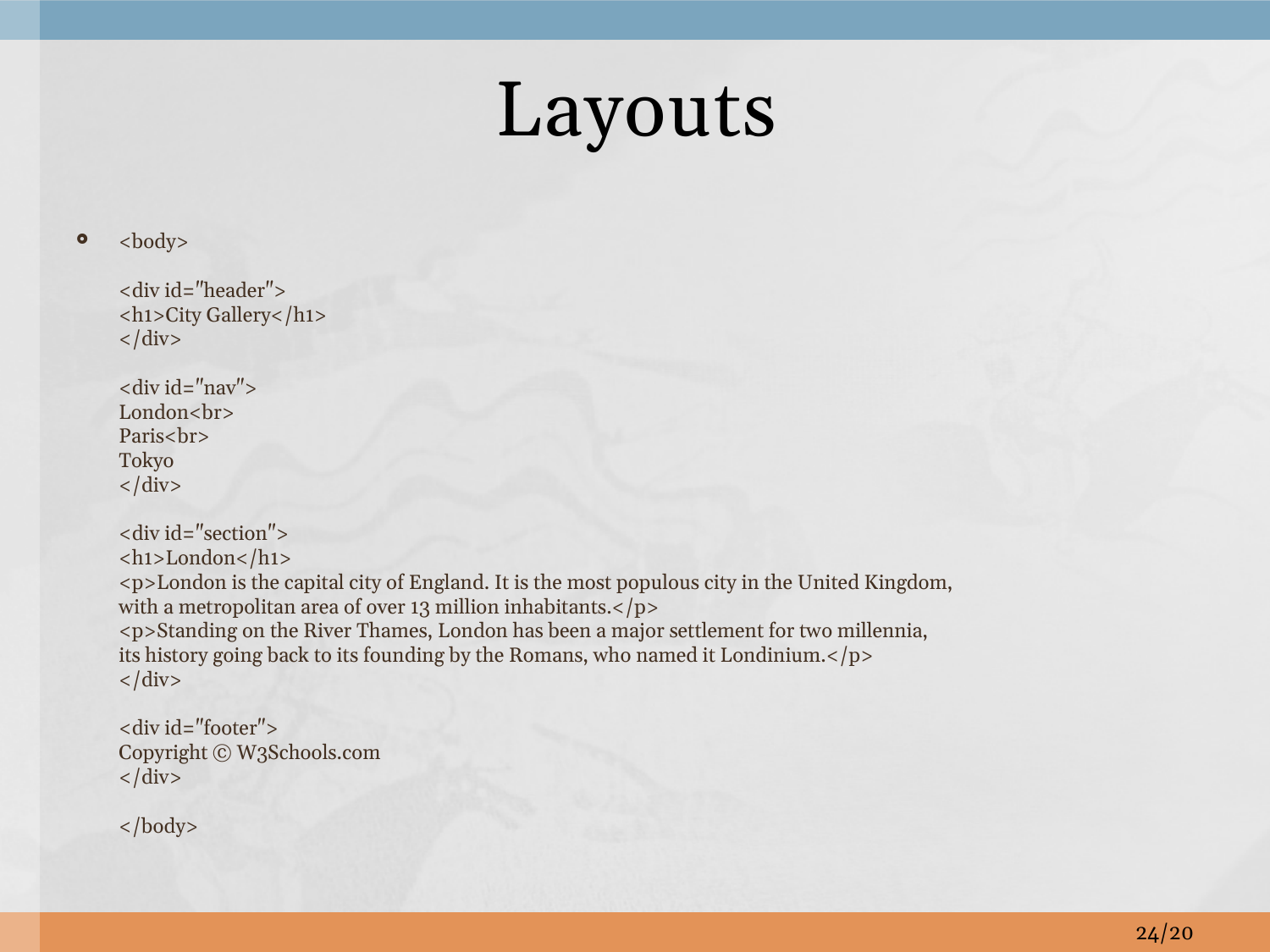

# Layouts
<body>
<div id="header">
<h1>City Gallery</h1>
</div>
<div id="nav">
London<br>
Paris<br>
Tokyo
</div>
<div id="section">
<h1>London</h1>
<p>London is the capital city of England. It is the most populous city in the United Kingdom,
with a metropolitan area of over 13 million inhabitants.</p>
<p>Standing on the River Thames, London has been a major settlement for two millennia,
its history going back to its founding by the Romans, who named it Londinium.</p>
</div>
<div id="footer">
Copyright © W3Schools.com
</div>
</body>
24/20